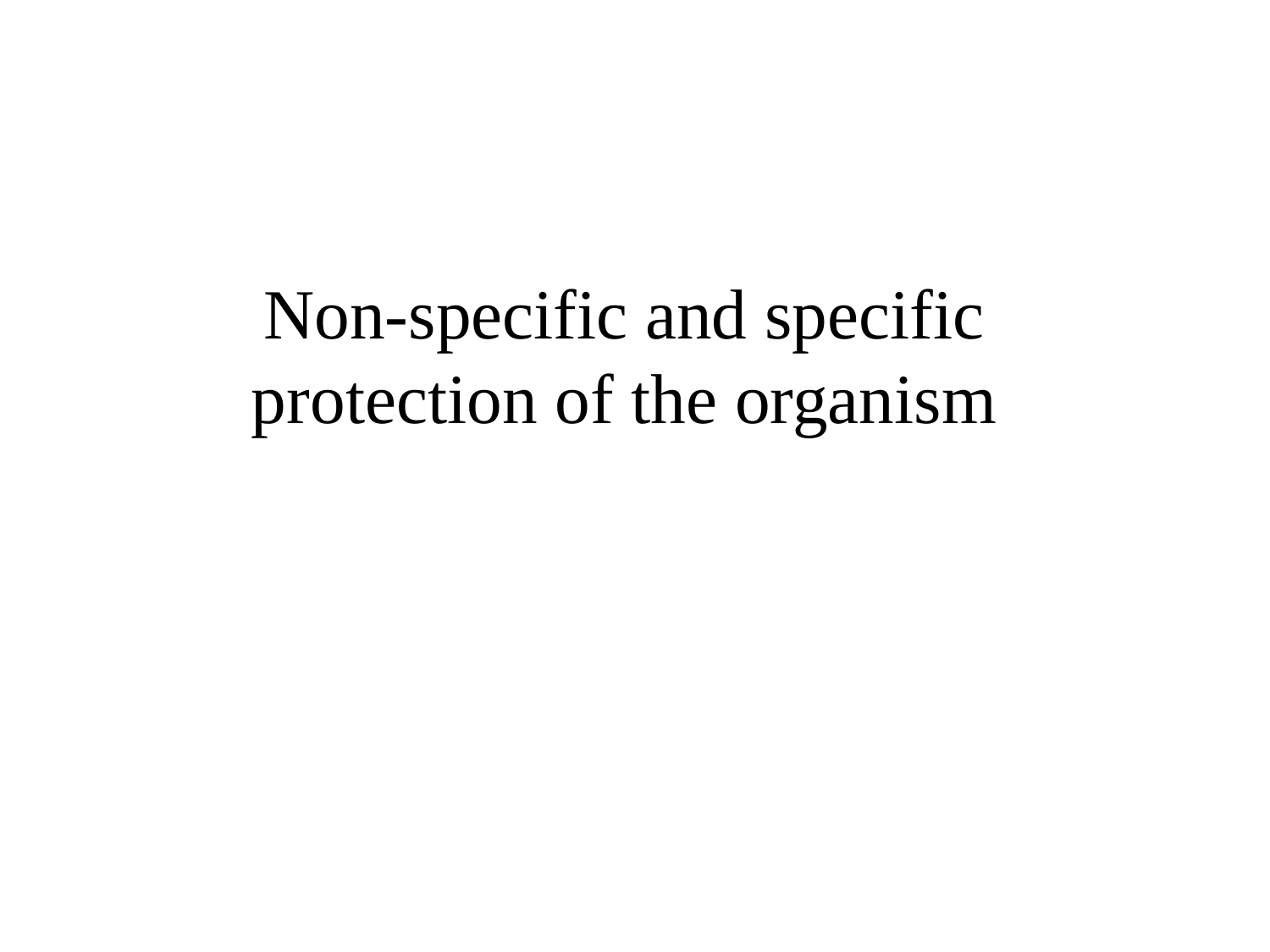

Non-specific and specific
protection of the organism